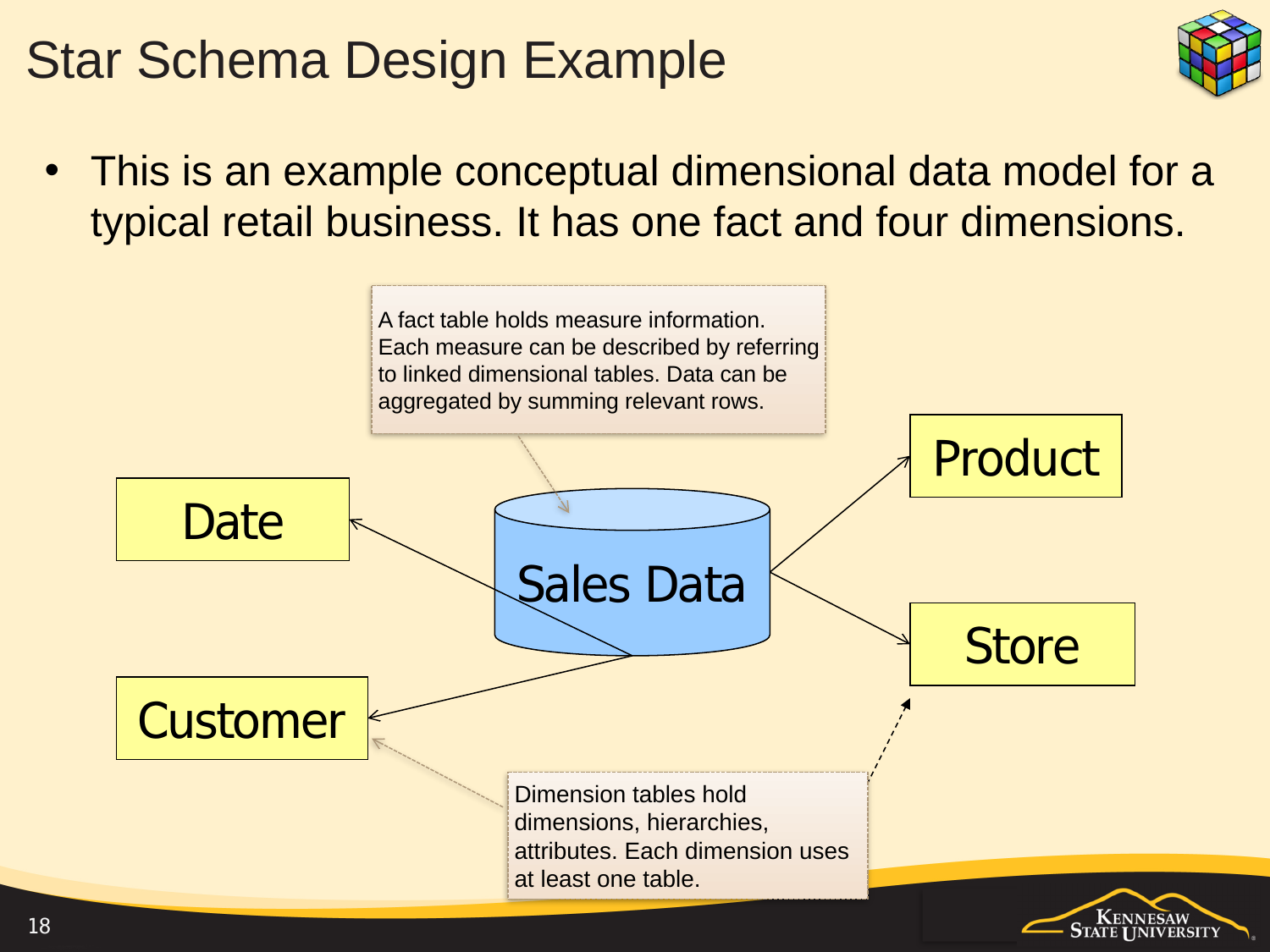

# Star Schema Design Example
This is an example conceptual dimensional data model for a typical retail business. It has one fact and four dimensions.
A fact table holds measure information. Each measure can be described by referring to linked dimensional tables. Data can be aggregated by summing relevant rows.
Product
Date
Sales Data
Store
Customer

Dimension tables hold dimensions, hierarchies, attributes. Each dimension uses at least one table.
18